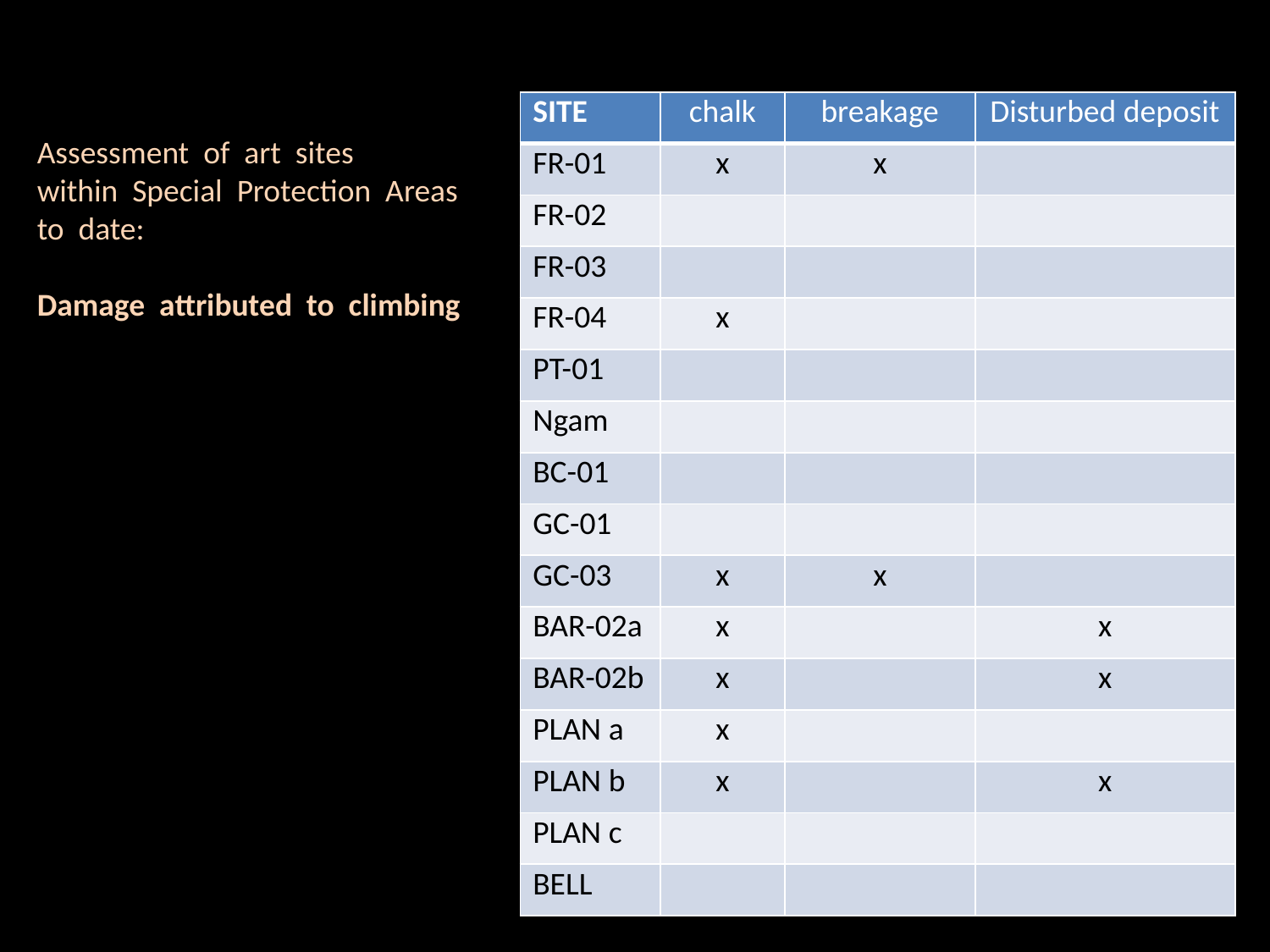

| SITE | chalk | breakage | Disturbed deposit |
| --- | --- | --- | --- |
| FR-01 | x | x |  |
| FR-02 |  |  |  |
| FR-03 |  |  |  |
| FR-04 | x |  |  |
| PT-01 |  |  |  |
| Ngam |  |  |  |
| BC-01 |  |  |  |
| GC-01 |  |  |  |
| GC-03 | x | x |  |
| BAR-02a | x |  | x |
| BAR-02b | x |  | x |
| PLAN a | x |  |  |
| PLAN b | x |  | x |
| PLAN c |  |  |  |
| BELL |  |  |  |
Assessment  of  art  sites
within  Special  Protection  Areas
to  date:

Damage  attributed  to  climbing